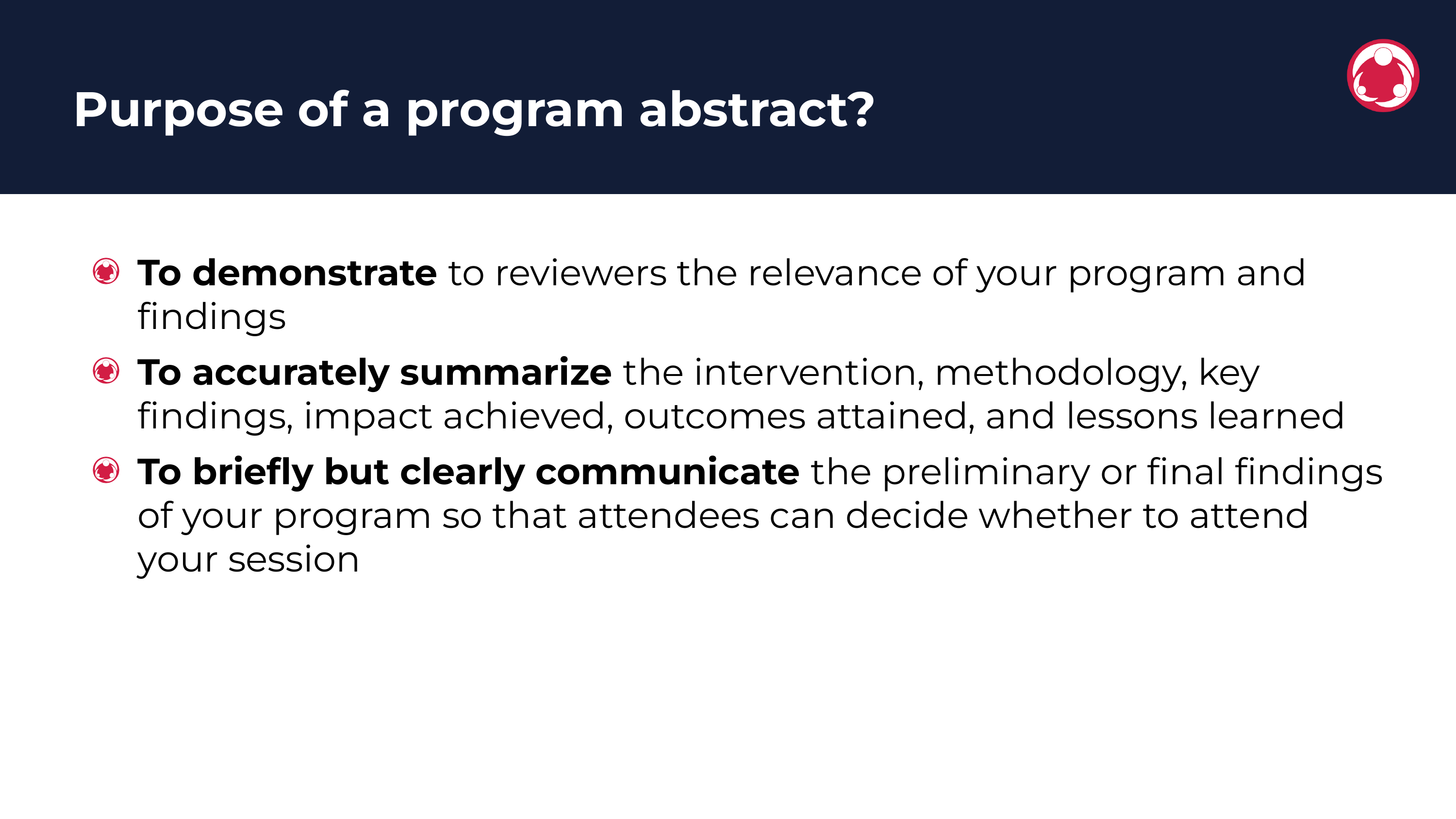

Purpose of a program abstract?
To demonstrate to reviewers the relevance of your program and findings
To accurately summarize the intervention, methodology, key findings, impact achieved, outcomes attained, and lessons learned
To briefly but clearly communicate the preliminary or final findings of your program so that attendees can decide whether to attend your session